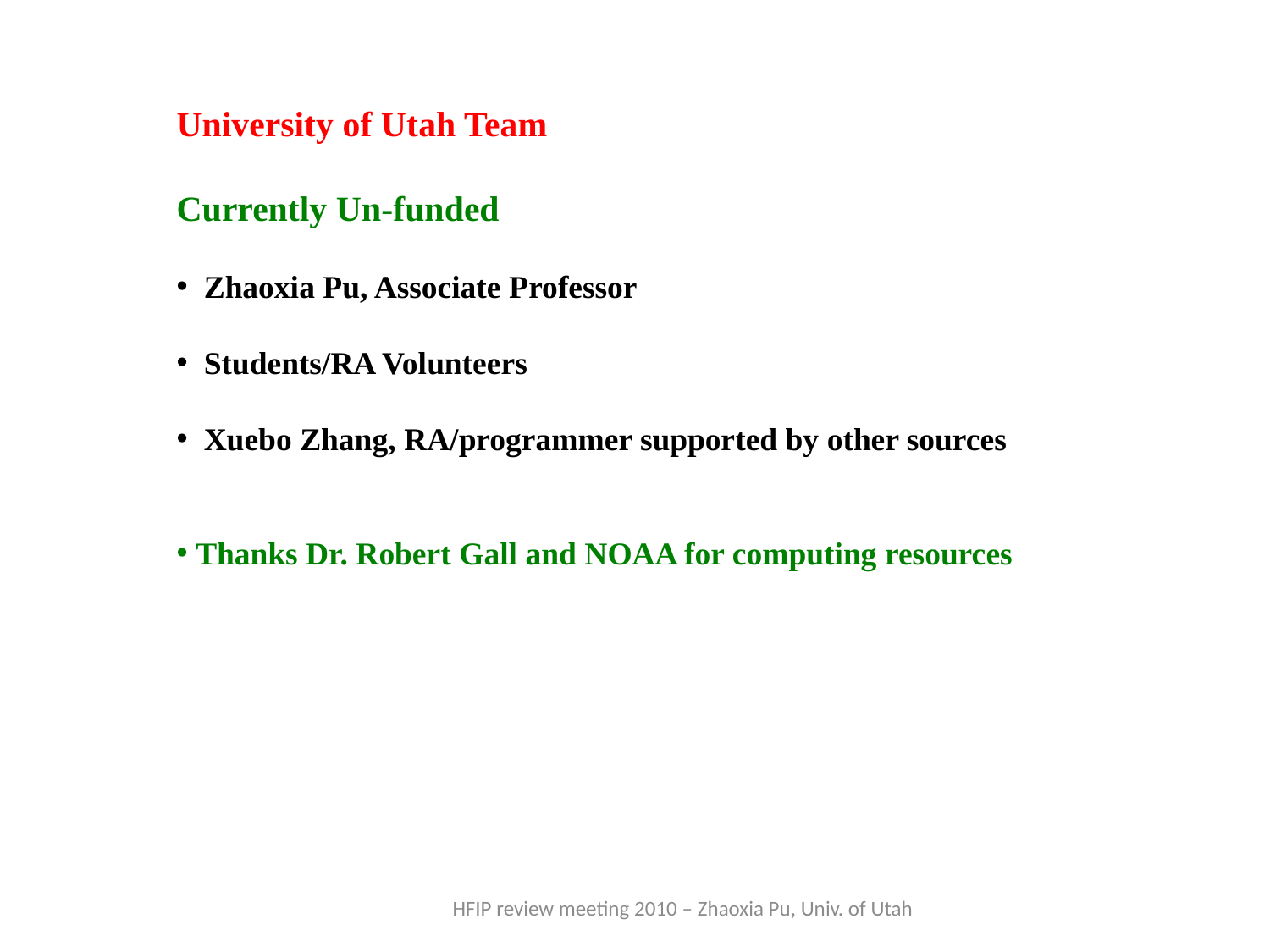

University of Utah Team

Currently Un-funded

  Zhaoxia Pu, Associate Professor

  Students/RA Volunteers

  Xuebo Zhang, RA/programmer supported by other sources

 Thanks Dr. Robert Gall and NOAA for computing resources

HFIP review meeting 2010 – Zhaoxia Pu, Univ. of Utah